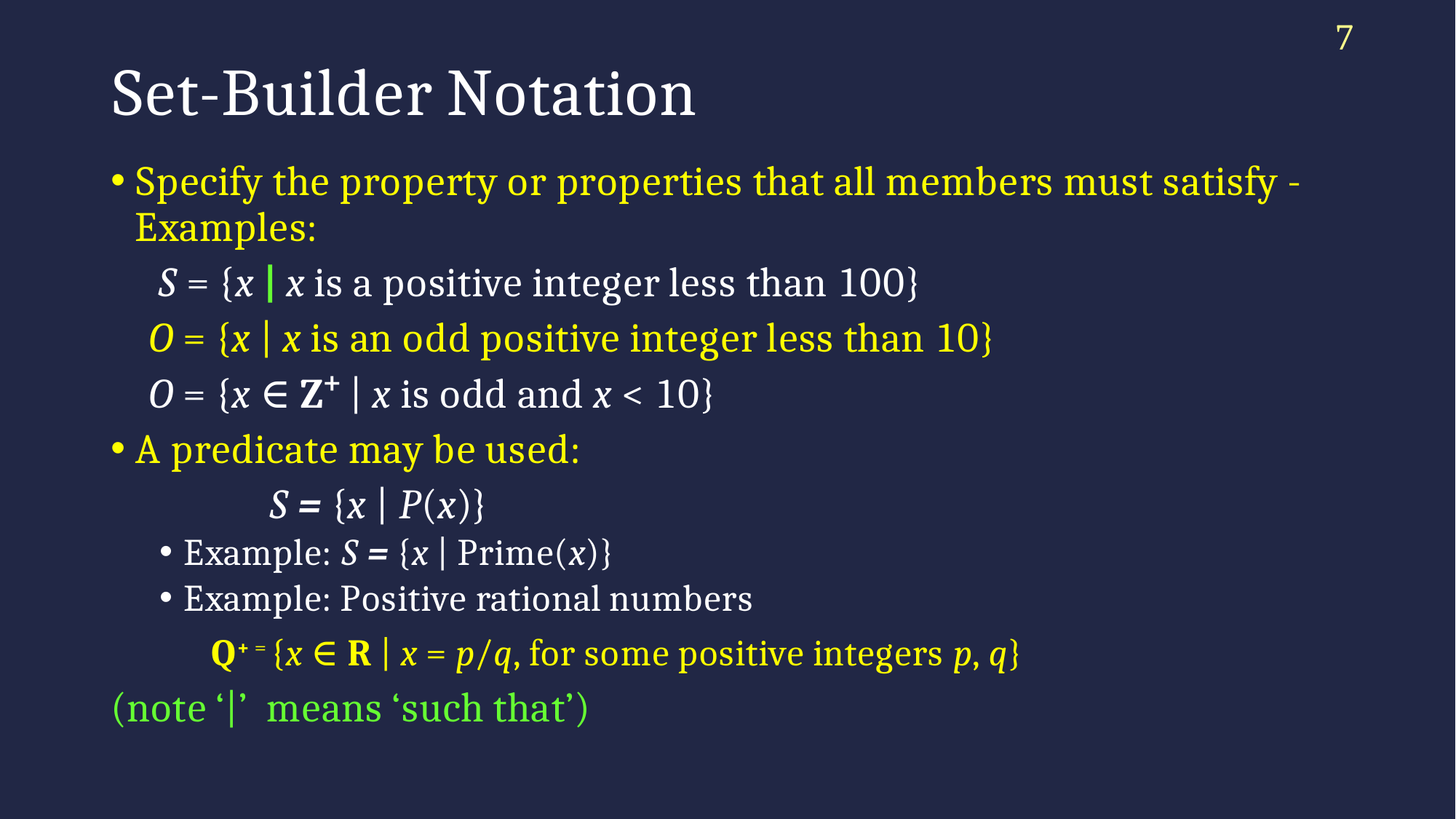

7
# Set-Builder Notation
Specify the property or properties that all members must satisfy - Examples:
     S = {x | x is a positive integer less than 100}
    O = {x | x is an odd positive integer less than 10}
    O = {x ∈ Z⁺ | x is odd and x < 10}
A predicate may be used:
                 S = {x | P(x)}
Example: S = {x | Prime(x)}
Example: Positive rational numbers
    	Q+ = {x ∈ R | x = p/q, for some positive integers p, q}
(note ‘|’  means ‘such that’)